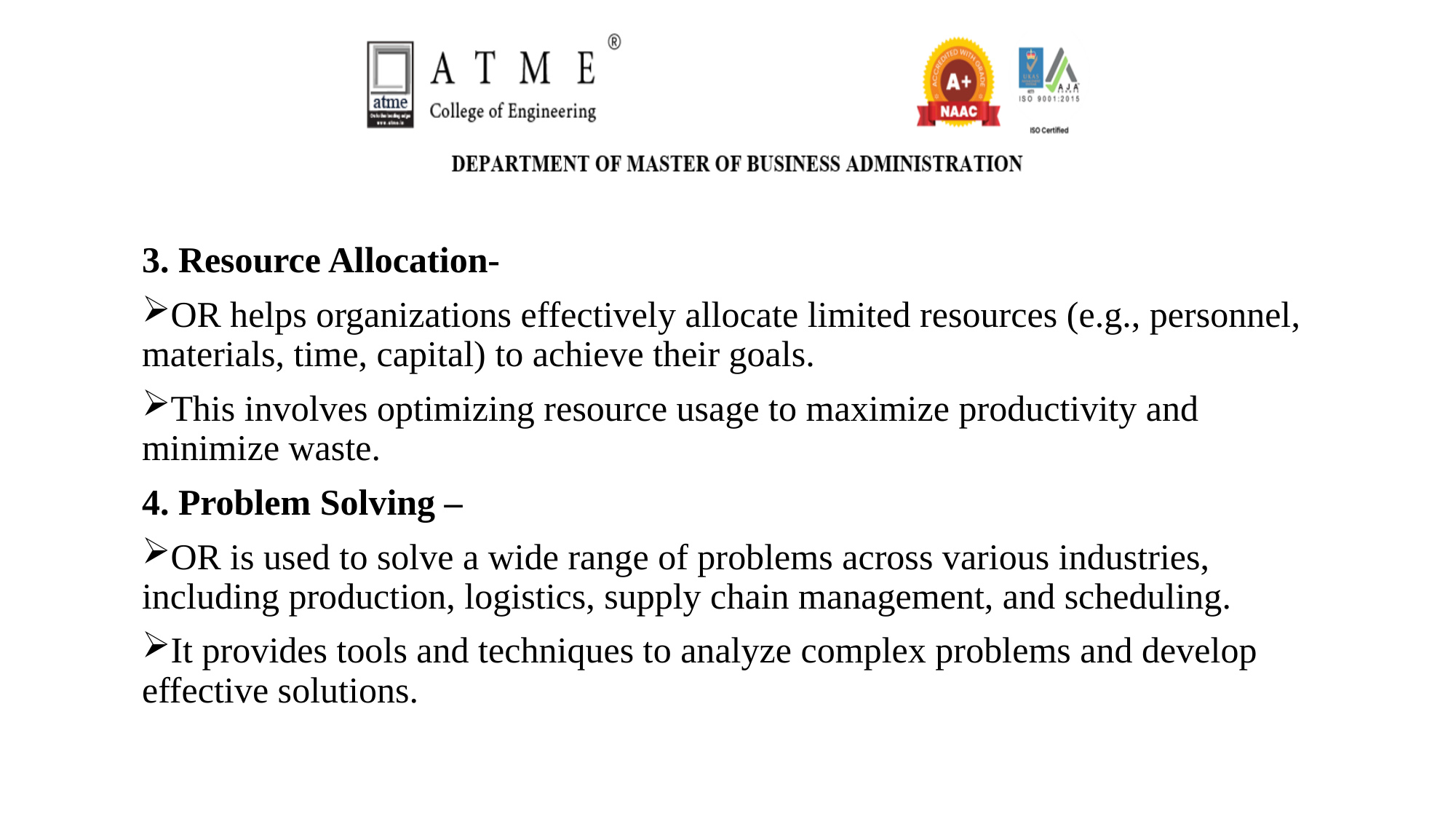

3. Resource Allocation-
OR helps organizations effectively allocate limited resources (e.g., personnel, materials, time, capital) to achieve their goals.
This involves optimizing resource usage to maximize productivity and minimize waste.
4. Problem Solving –
OR is used to solve a wide range of problems across various industries, including production, logistics, supply chain management, and scheduling.
It provides tools and techniques to analyze complex problems and develop effective solutions.